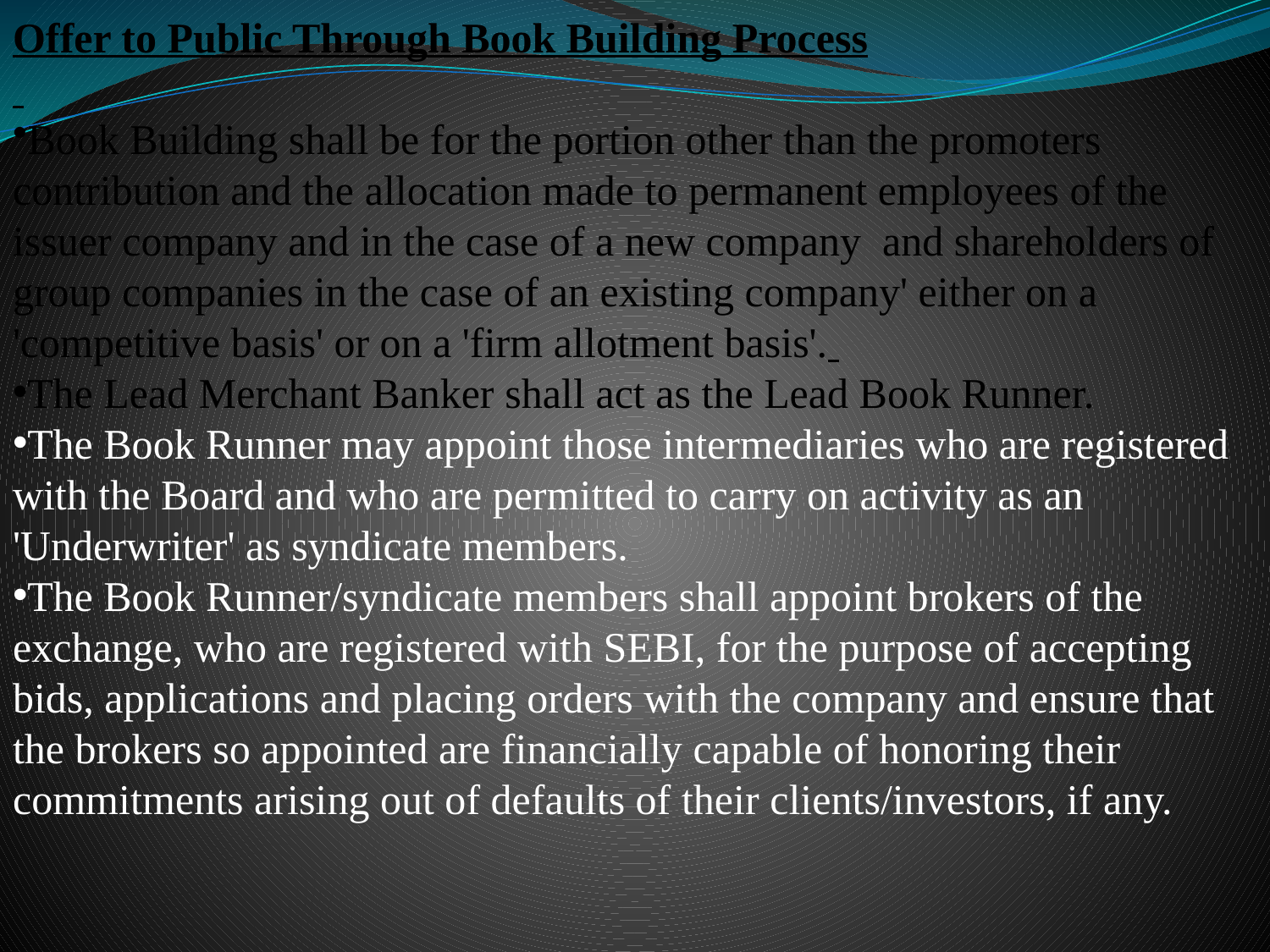

Offer to Public Through Book Building Process

Book Building shall be for the portion other than the promoters contribution and the allocation made to permanent employees of the issuer company and in the case of a new company  and shareholders of group companies in the case of an existing company' either on a 'competitive basis' or on a 'firm allotment basis'.
The Lead Merchant Banker shall act as the Lead Book Runner.
The Book Runner may appoint those intermediaries who are registered with the Board and who are permitted to carry on activity as an 'Underwriter' as syndicate members.
The Book Runner/syndicate members shall appoint brokers of the exchange, who are registered with SEBI, for the purpose of accepting bids, applications and placing orders with the company and ensure that the brokers so appointed are financially capable of honoring their commitments arising out of defaults of their clients/investors, if any.